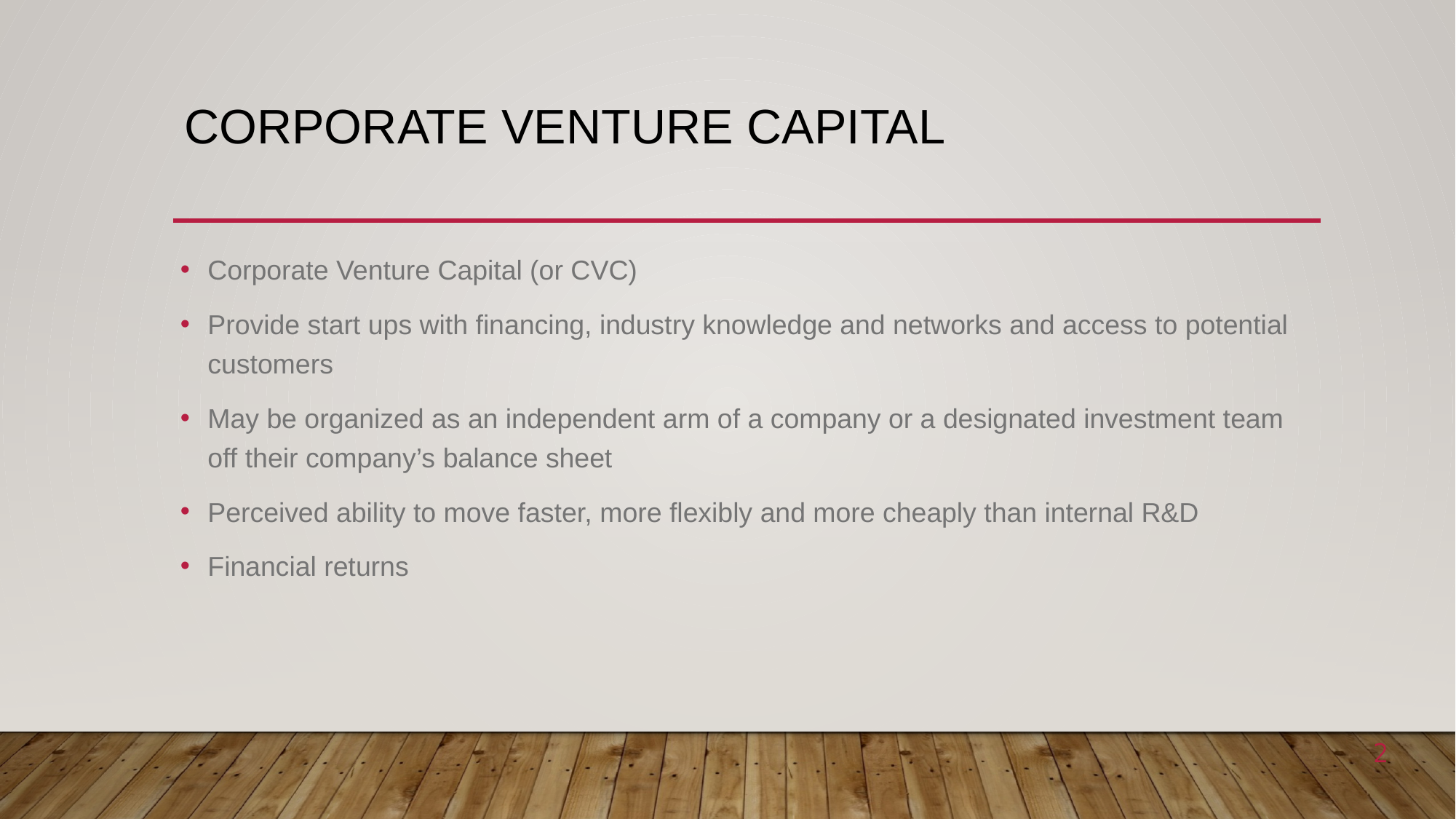

# Corporate Venture Capital
Corporate Venture Capital (or CVC)
Provide start ups with financing, industry knowledge and networks and access to potential customers
May be organized as an independent arm of a company or a designated investment team off their company’s balance sheet
Perceived ability to move faster, more flexibly and more cheaply than internal R&D
Financial returns
2